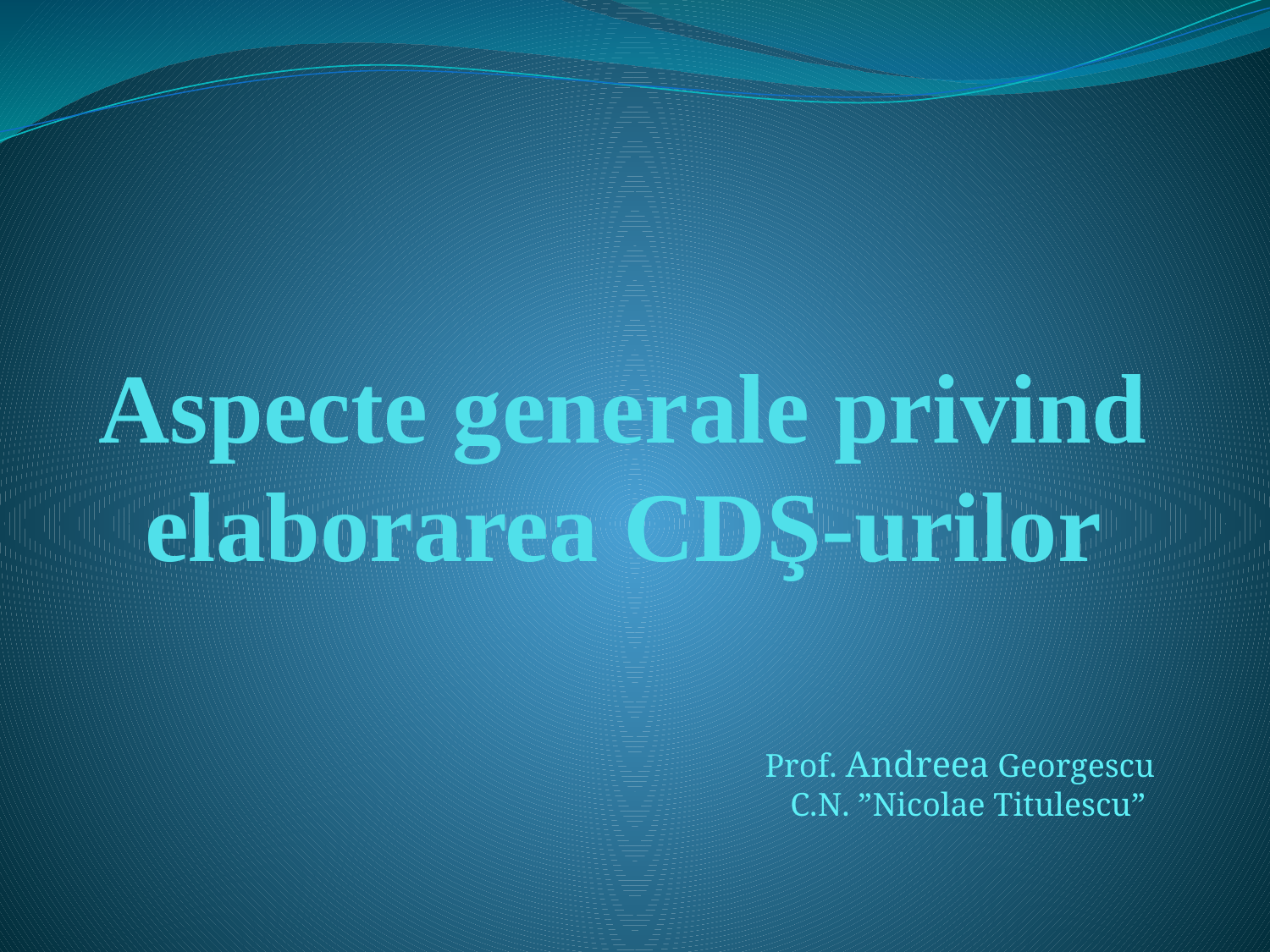

# Aspecte generale privind elaborarea CDŞ-urilor
Prof. Andreea Georgescu
  C.N. ”Nicolae Titulescu”